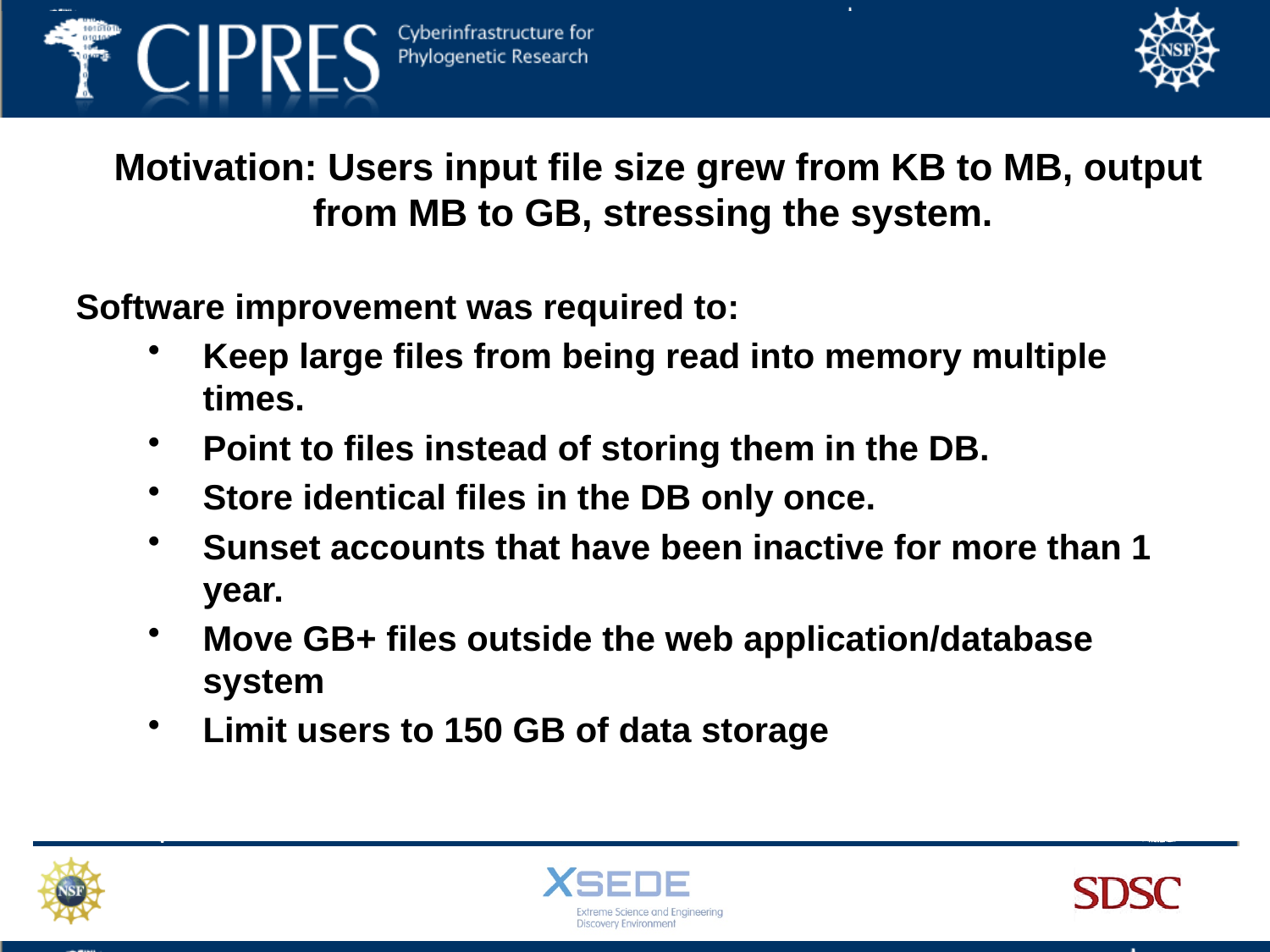

# Motivation: Users input file size grew from KB to MB, output from MB to GB, stressing the system.
Software improvement was required to:
Keep large files from being read into memory multiple times.
Point to files instead of storing them in the DB.
Store identical files in the DB only once.
Sunset accounts that have been inactive for more than 1 year.
Move GB+ files outside the web application/database system
Limit users to 150 GB of data storage